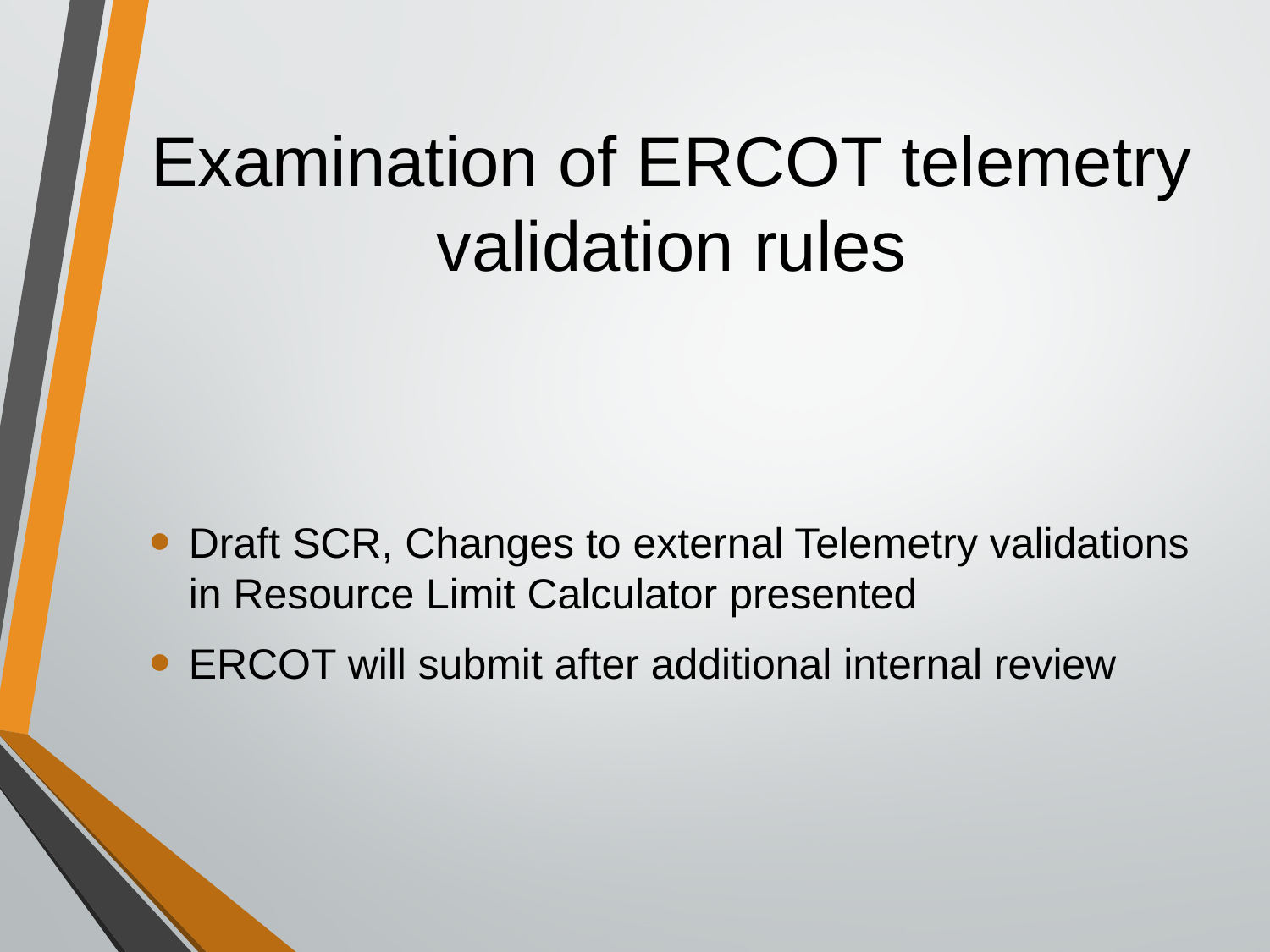

# Examination of ERCOT telemetry validation rules
Draft SCR, Changes to external Telemetry validations in Resource Limit Calculator presented
ERCOT will submit after additional internal review